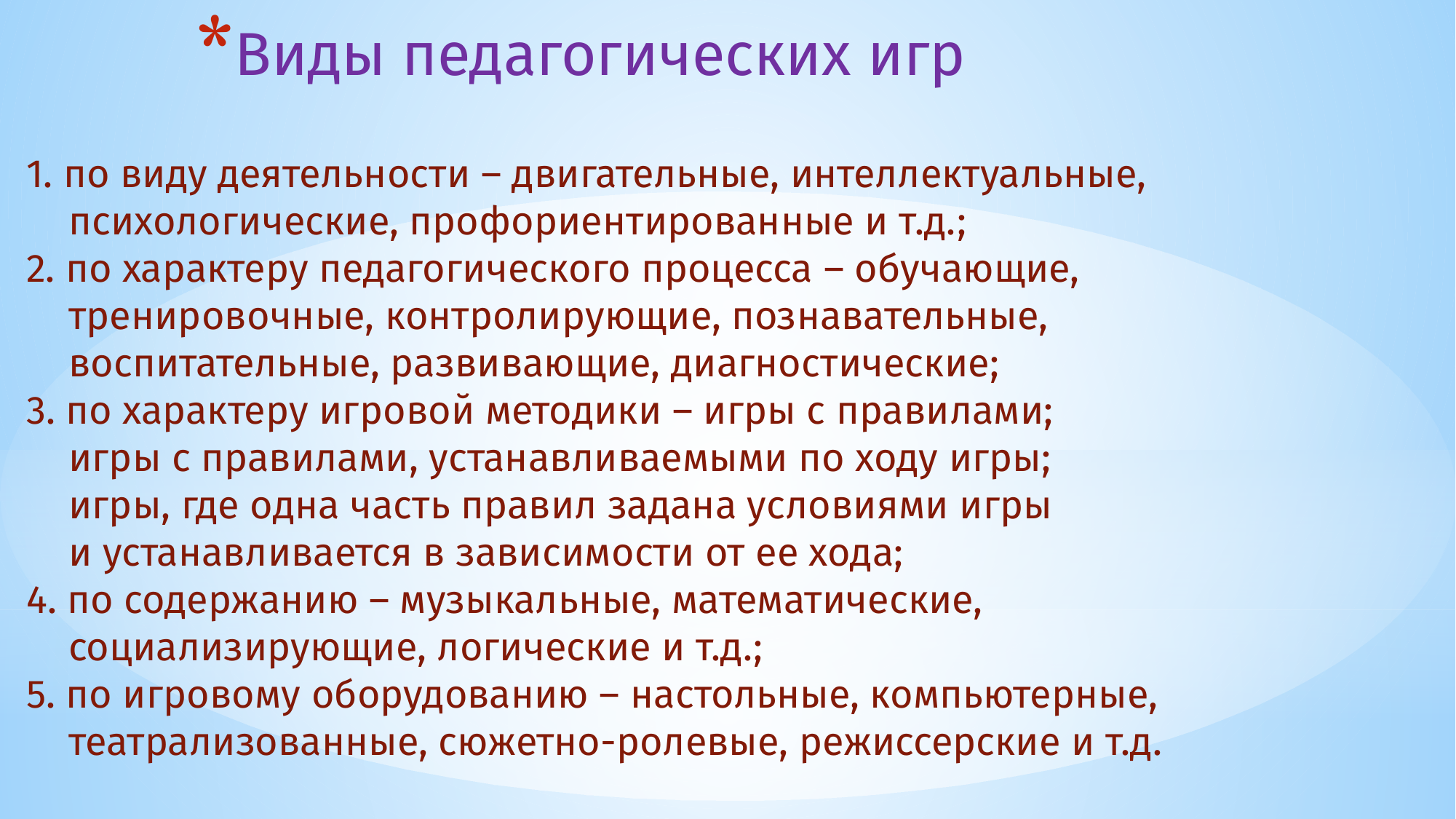

# Виды педагогических игр
1. по виду деятельности – двигательные, интеллектуальные,
    психологические, профориентированные и т.д.;
2. по характеру педагогического процесса – обучающие,
    тренировочные, контролирующие, познавательные,
    воспитательные, развивающие, диагностические;
3. по характеру игровой методики – игры с правилами;
    игры с правилами, устанавливаемыми по ходу игры;
    игры, где одна часть правил задана условиями игры
    и устанавливается в зависимости от ее хода;
4. по содержанию – музыкальные, математические,
    социализирующие, логические и т.д.;
5. по игровому оборудованию – настольные, компьютерные,
    театрализованные, сюжетно-ролевые, режиссерские и т.д.